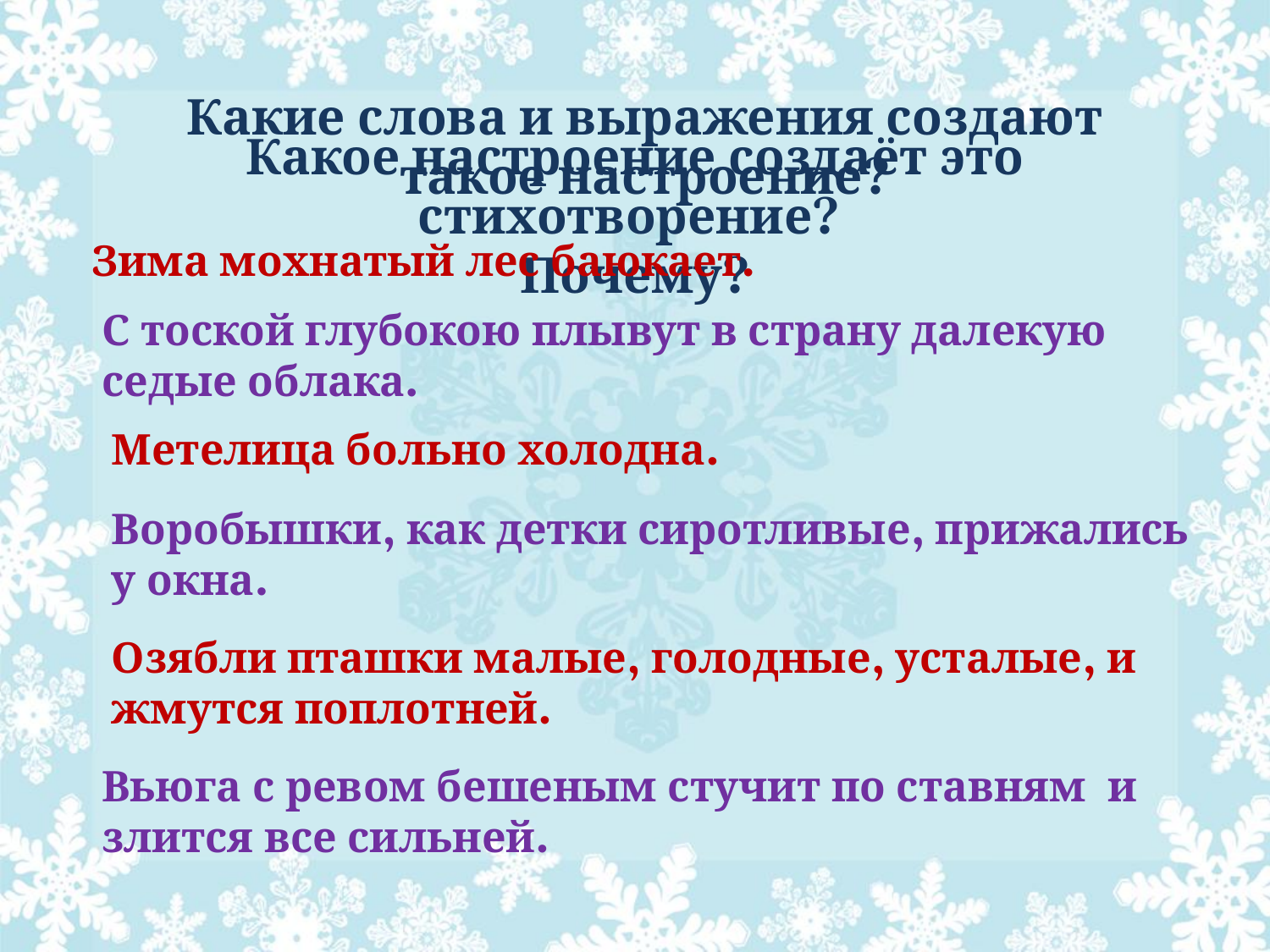

Какие слова и выражения создают такое настроение?
Какое настроение создаёт это стихотворение?
Почему?
Зима мохнатый лес баюкает.
С тоской глубокою плывут в страну далекую седые облака.
Метелица больно холодна.
Воробышки, как детки сиротливые, прижались у окна.
Озябли пташки малые, голодные, усталые, и жмутся поплотней.
Вьюга с ревом бешеным стучит по ставням  и злится все сильней.